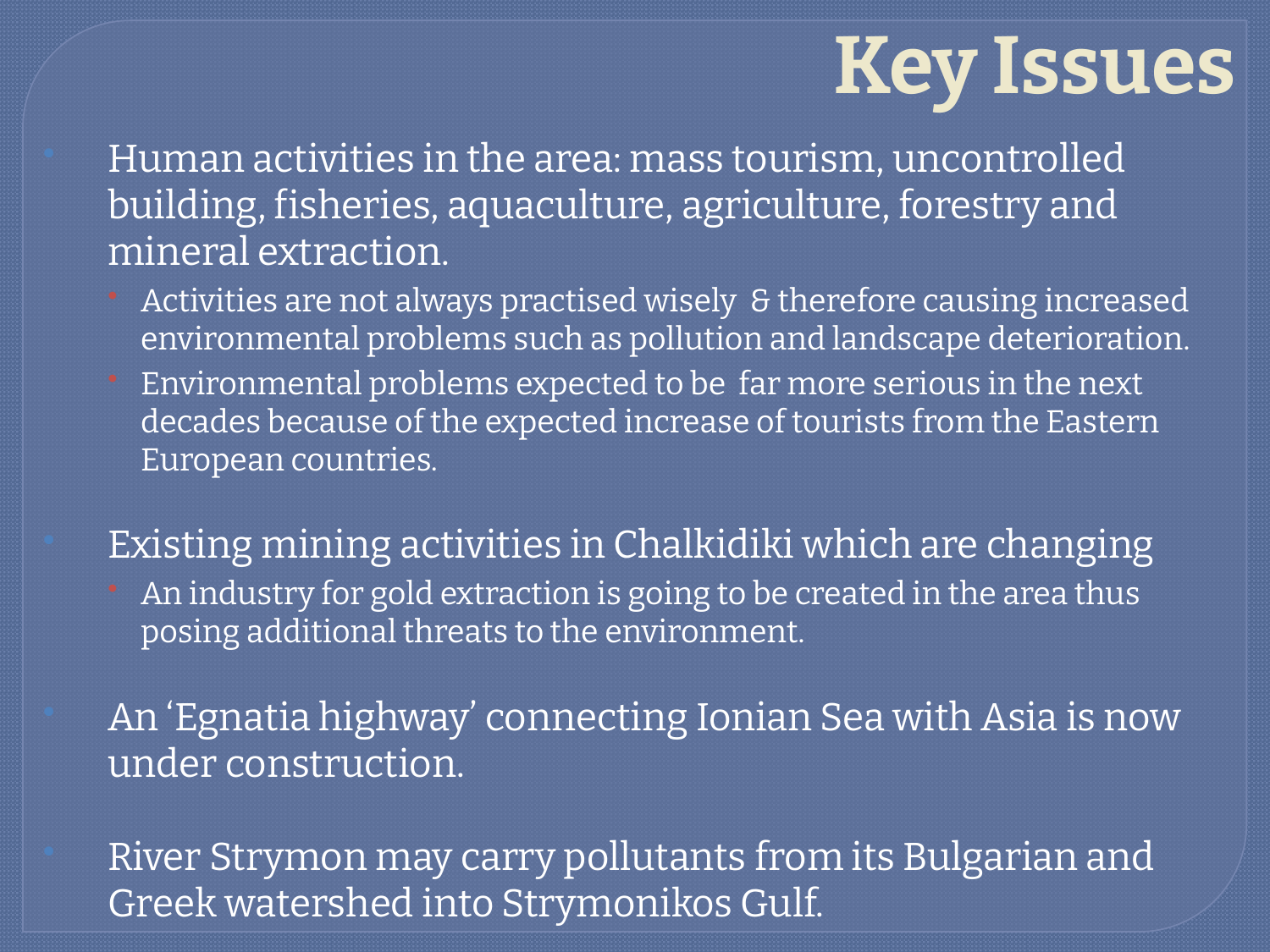

Key Issues
Human activities in the area: mass tourism, uncontrolled building, fisheries, aquaculture, agriculture, forestry and mineral extraction.
Activities are not always practised wisely  & therefore causing increased  environmental problems such as pollution and landscape deterioration.
Environmental problems expected to be  far more serious in the next decades because of the expected increase of tourists from the Eastern European countries.

Existing mining activities in Chalkidiki which are changing
An industry for gold extraction is going to be created in the area thus posing additional threats to the environment.

An ‘Egnatia highway’ connecting Ionian Sea with Asia is now under construction.

River Strymon may carry pollutants from its Bulgarian and Greek watershed into Strymonikos Gulf.